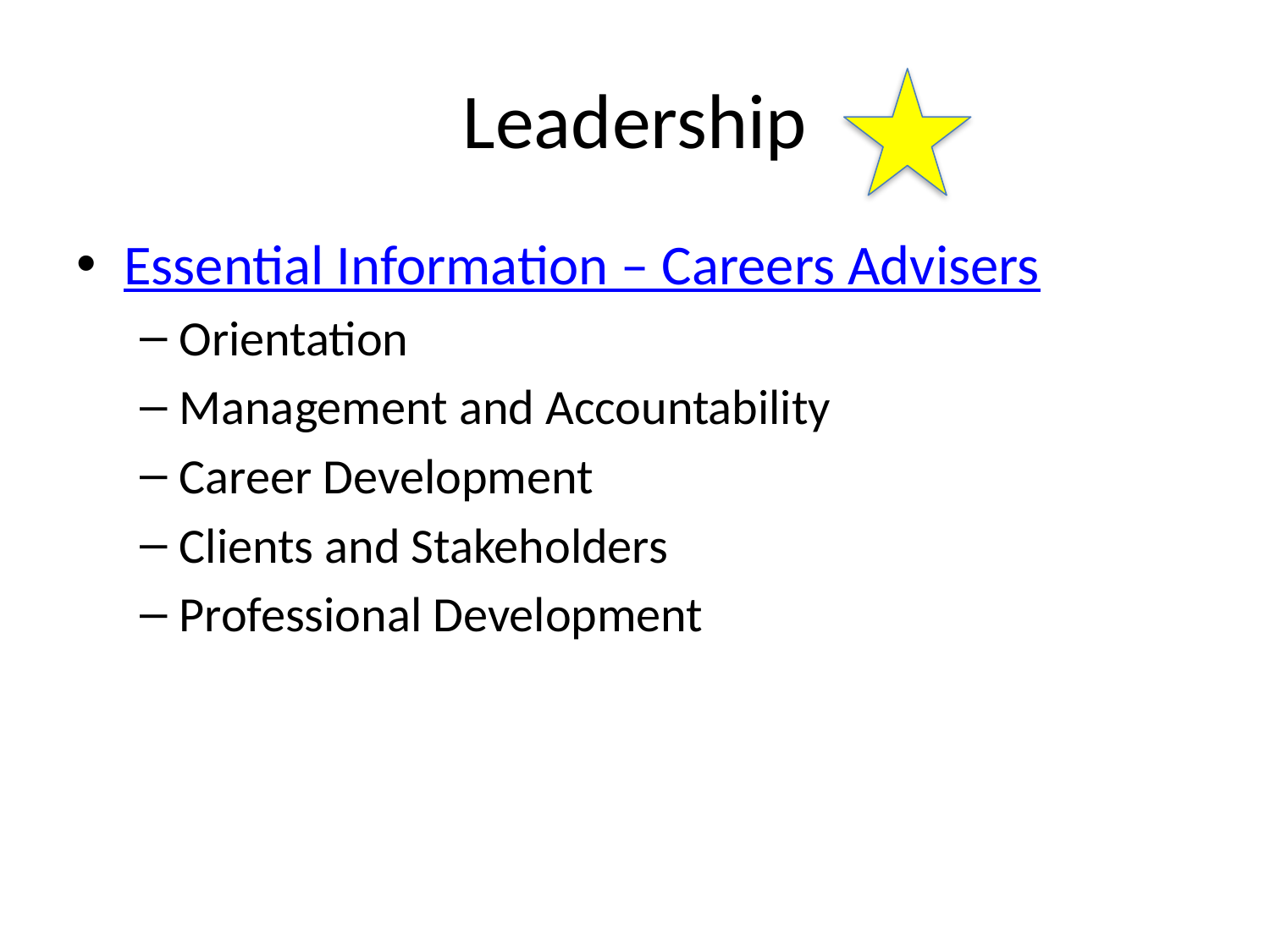

# Leadership

Essential Information – Careers Advisers
Orientation
Management and Accountability
Career Development
Clients and Stakeholders
Professional Development